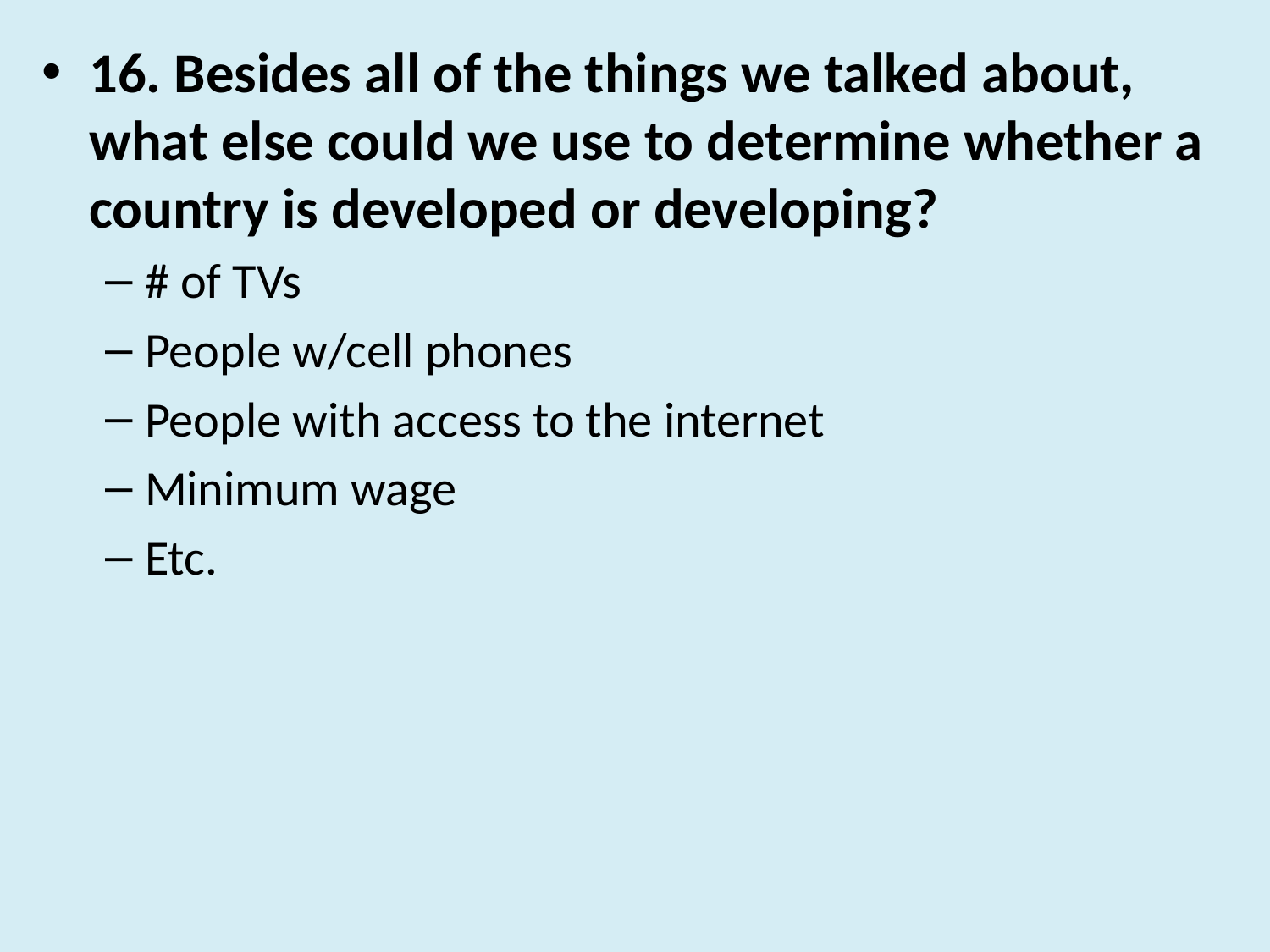

16. Besides all of the things we talked about, what else could we use to determine whether a country is developed or developing?
# of TVs
People w/cell phones
People with access to the internet
Minimum wage
Etc.